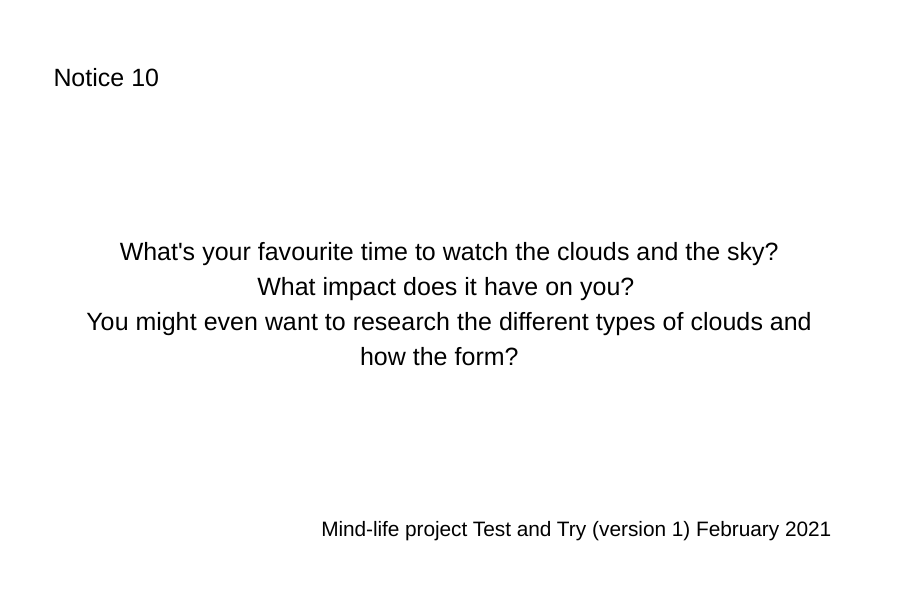

Notice 10
What's your favourite time to watch the clouds and the sky?
What impact does it have on you?
You might even want to research the different types of clouds and how the form?
Mind-life project Test and Try (version 1) February 2021